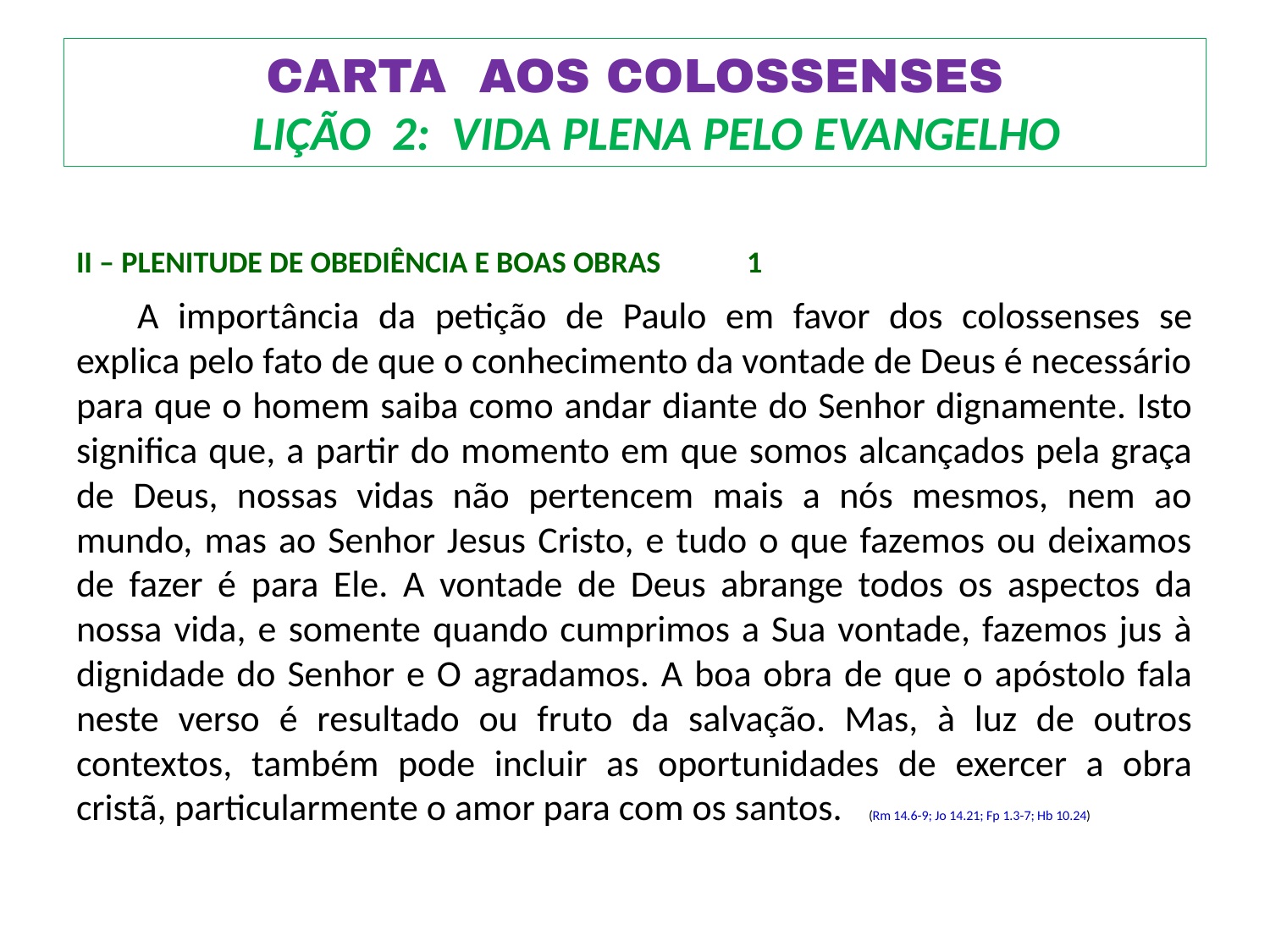

# CARTA  AOS COLOSSENSES LIÇÃO  2:  VIDA PLENA PELO EVANGELHO
II – PLENITUDE DE OBEDIÊNCIA E BOAS OBRAS        		1

	A importância da petição de Paulo em favor dos colossenses se explica pelo fato de que o conhecimento da vontade de Deus é necessário para que o homem saiba como andar diante do Senhor dignamente. Isto significa que, a partir do momento em que somos alcançados pela graça de Deus, nossas vidas não pertencem mais a nós mesmos, nem ao mundo, mas ao Senhor Jesus Cristo, e tudo o que fazemos ou deixamos de fazer é para Ele. A vontade de Deus abrange todos os aspectos da nossa vida, e somente quando cumprimos a Sua vontade, fazemos jus à dignidade do Senhor e O agradamos. A boa obra de que o apóstolo fala neste verso é resultado ou fruto da salvação. Mas, à luz de outros contextos, também pode incluir as oportunidades de exercer a obra cristã, particularmente o amor para com os santos.	(Rm 14.6-9; Jo 14.21; Fp 1.3-7; Hb 10.24)